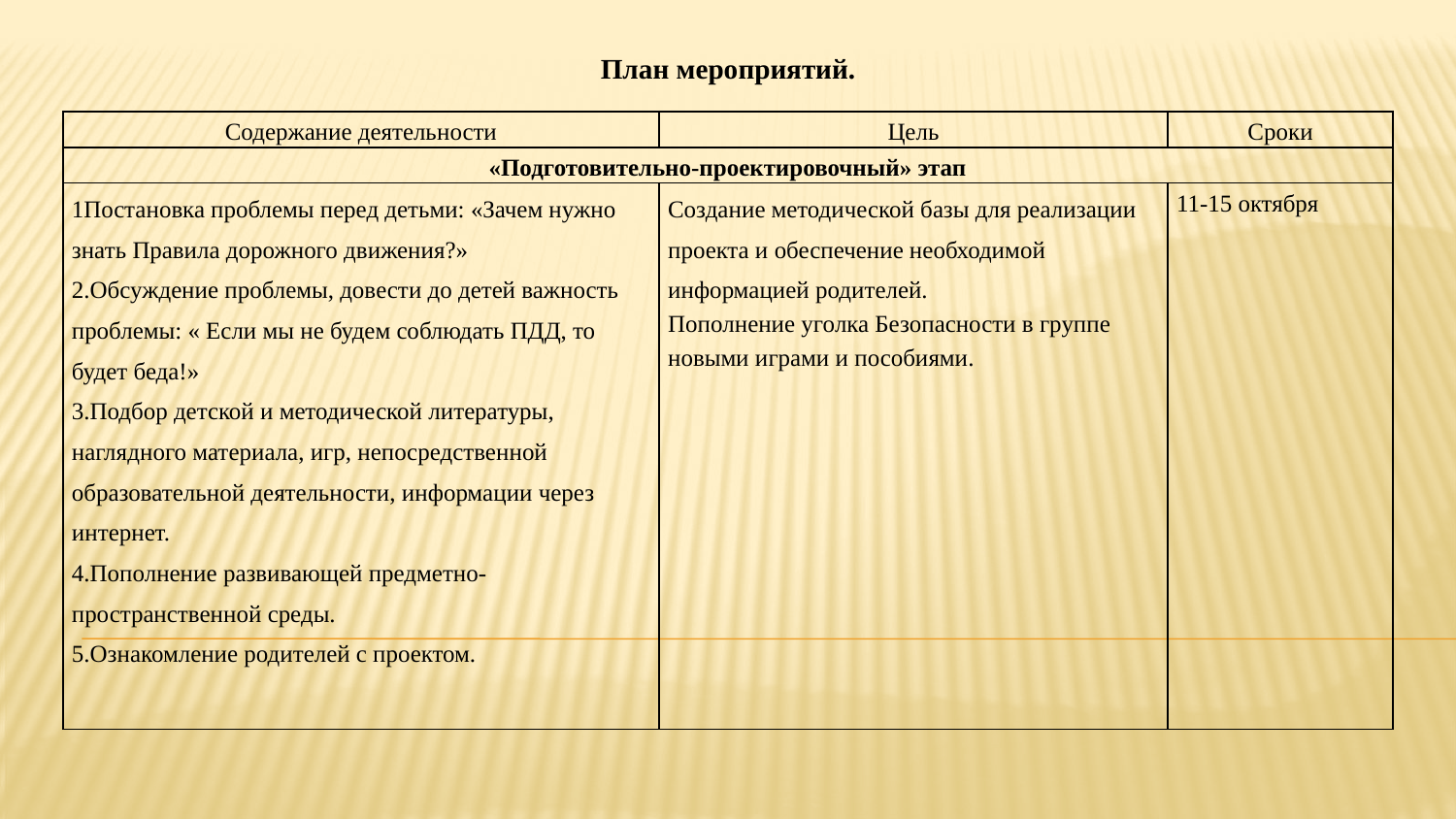

План мероприятий.
| Содержание деятельности | Цель | Сроки |
| --- | --- | --- |
| «Подготовительно-проектировочный» этап |  |  |
| 1Постановка проблемы перед детьми: «Зачем нужно знать Правила дорожного движения?» 2.Обсуждение проблемы, довести до детей важность проблемы: « Если мы не будем соблюдать ПДД, то будет беда!» 3.Подбор детской и методической литературы, наглядного материала, игр, непосредственной образовательной деятельности, информации через интернет. 4.Пополнение развивающей предметно-пространственной среды. 5.Ознакомление родителей с проектом. | Создание методической базы для реализации проекта и обеспечение необходимой информацией родителей. Пополнение уголка Безопасности в группе новыми играми и пособиями. | 11-15 октября |